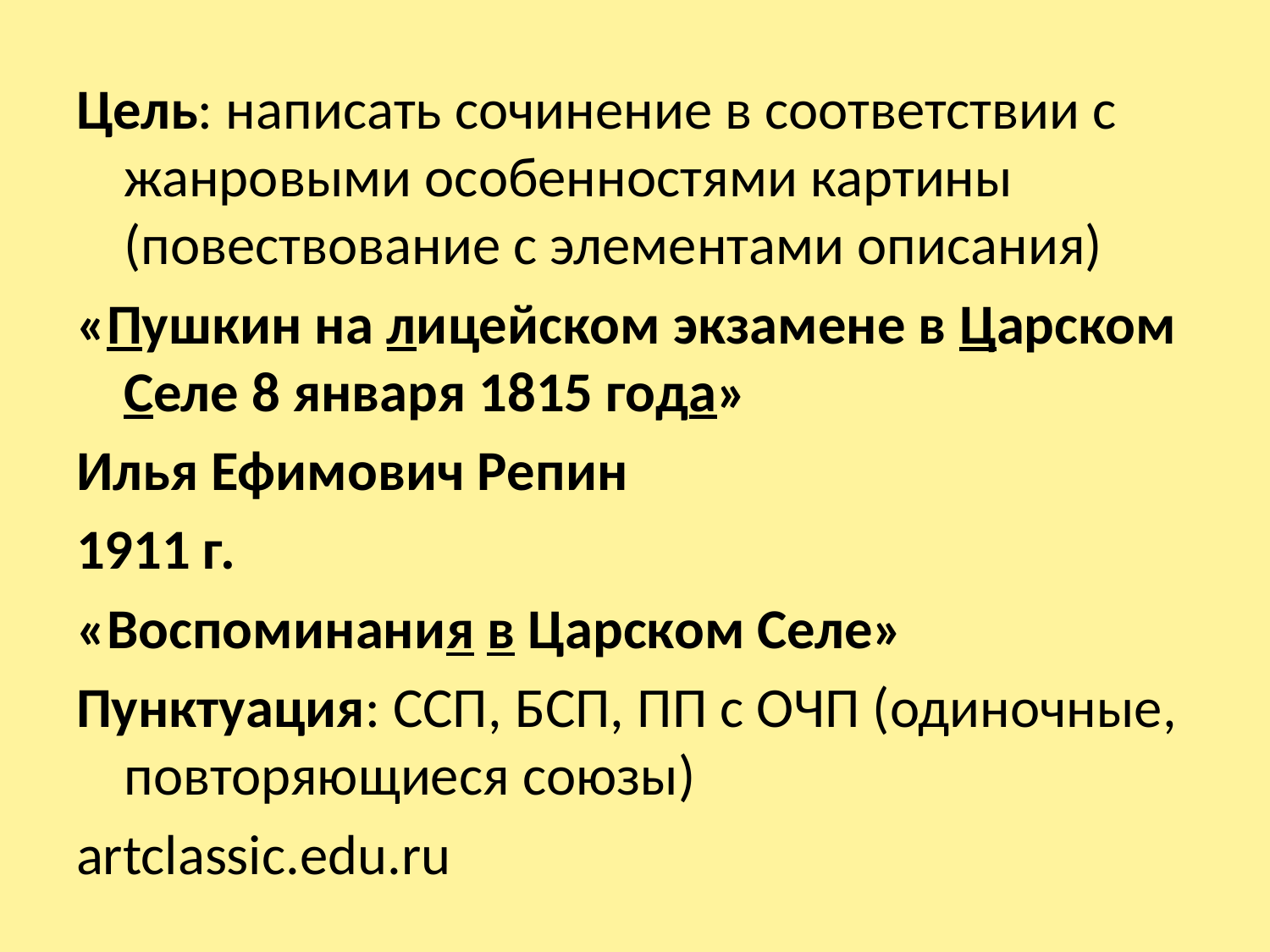

Цель: написать сочинение в соответствии с жанровыми особенностями картины (повествование с элементами описания)
«Пушкин на лицейском экзамене в Царском Селе 8 января 1815 года»
Илья Ефимович Репин
1911 г.
«Воспоминания в Царском Селе»
Пунктуация: ССП, БСП, ПП с ОЧП (одиночные, повторяющиеся союзы)
artclassic.edu.ru